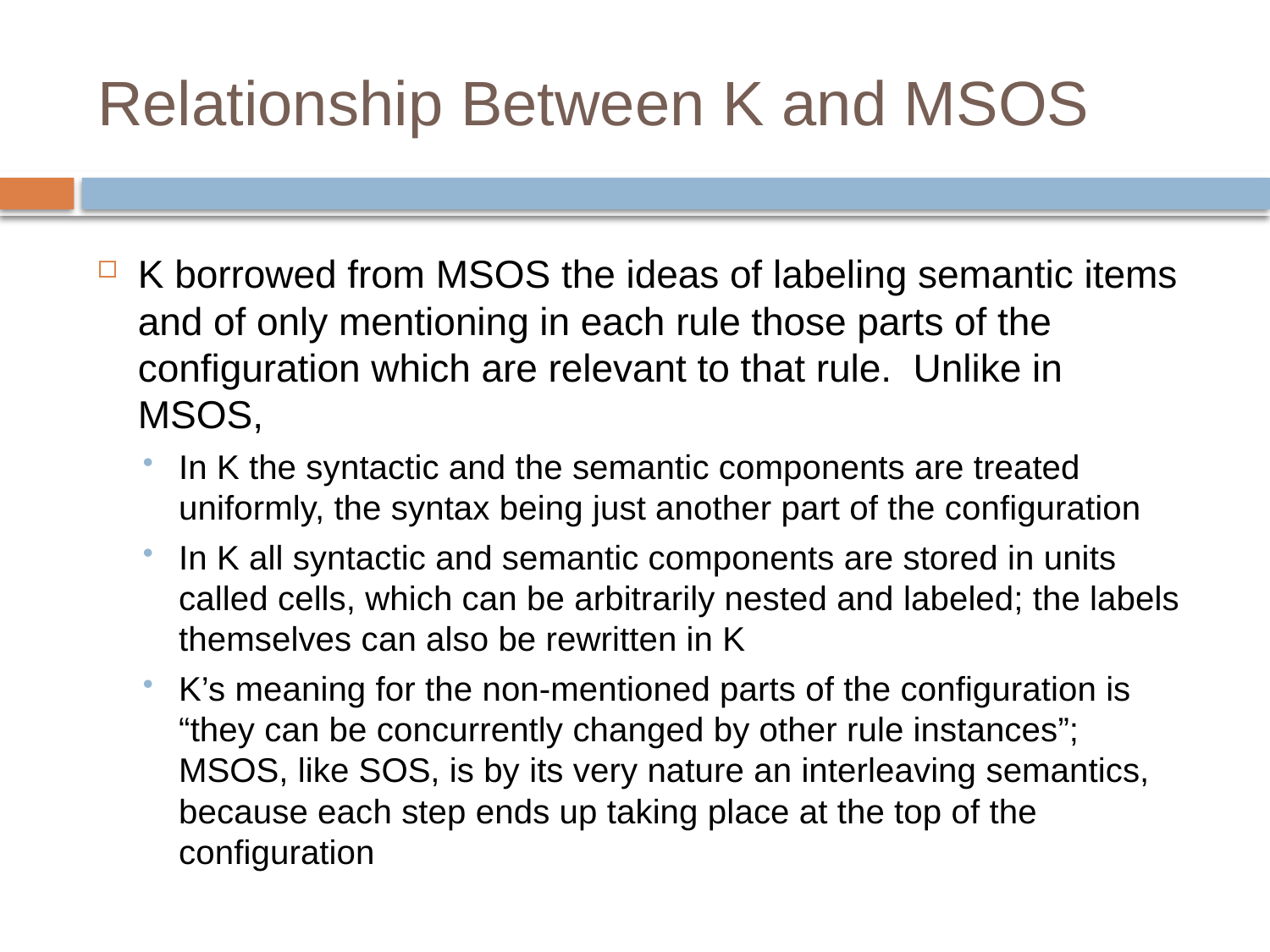

# Relationship Between K and MSOS
K borrowed from MSOS the ideas of labeling semantic items and of only mentioning in each rule those parts of the configuration which are relevant to that rule.  Unlike in MSOS,
In K the syntactic and the semantic components are treated uniformly, the syntax being just another part of the configuration
In K all syntactic and semantic components are stored in units called cells, which can be arbitrarily nested and labeled; the labels themselves can also be rewritten in K
K’s meaning for the non-mentioned parts of the configuration is “they can be concurrently changed by other rule instances”; MSOS, like SOS, is by its very nature an interleaving semantics, because each step ends up taking place at the top of the configuration